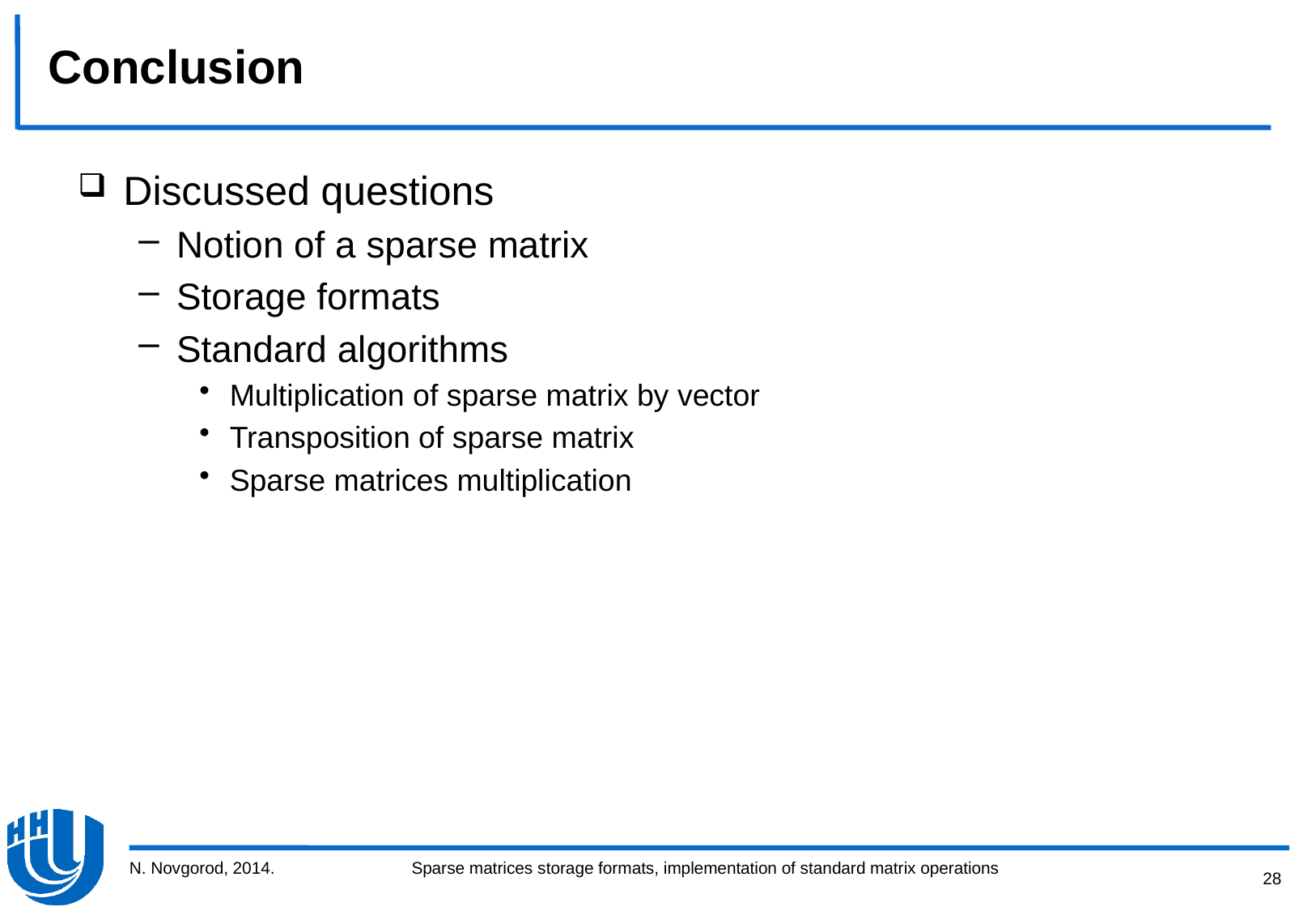

# Conclusion
Discussed questions
Notion of a sparse matrix
Storage formats
Standard algorithms
Multiplication of sparse matrix by vector
Transposition of sparse matrix
Sparse matrices multiplication

N. Novgorod, 2014.

28
Sparse matrices storage formats, implementation of standard matrix operations